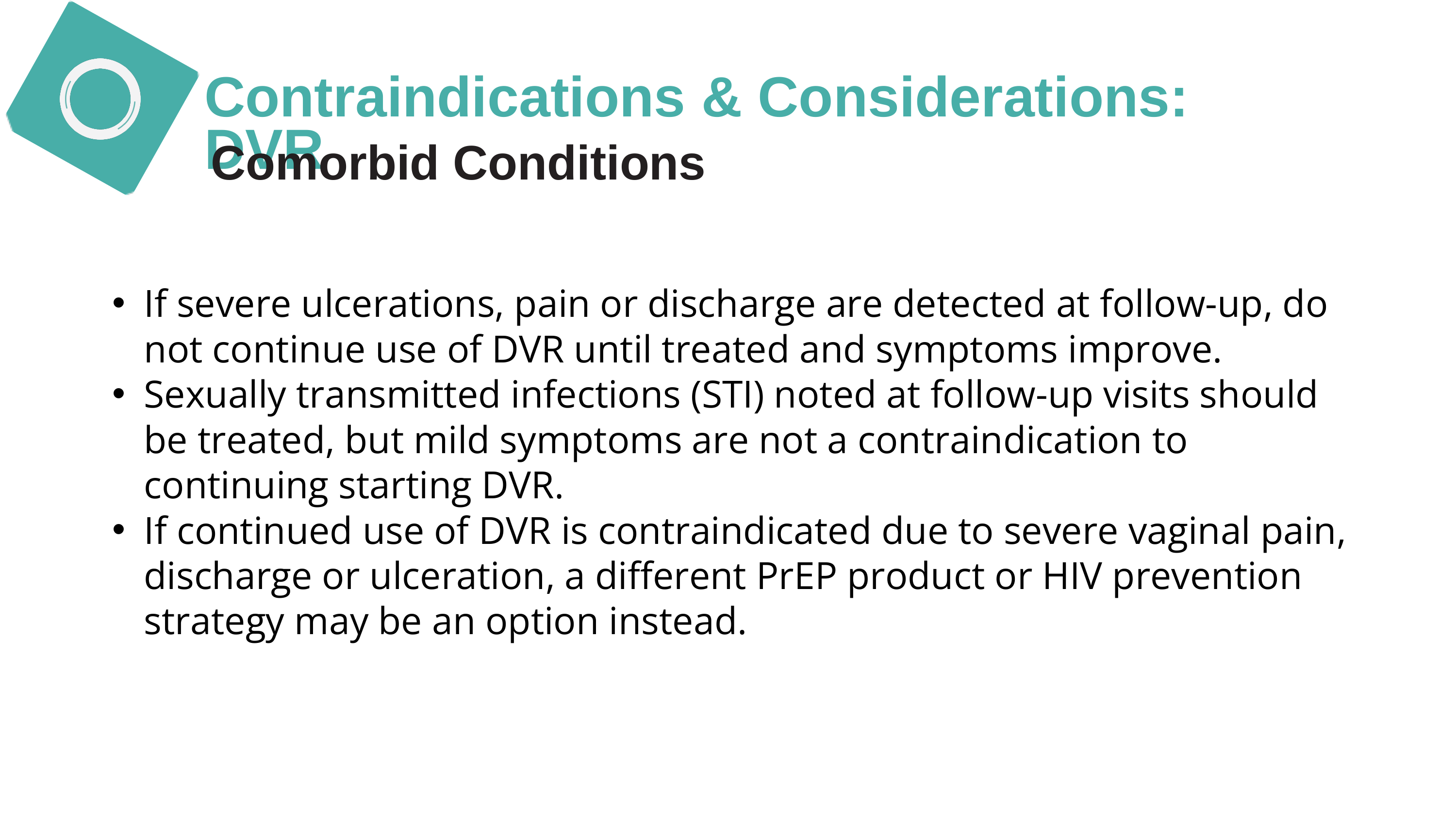

Contraindications & Considerations: DVR
Comorbid Conditions
If severe ulcerations, pain or discharge are detected at follow-up, do not continue use of DVR until treated and symptoms improve.
Sexually transmitted infections (STI) noted at follow-up visits should be treated, but mild symptoms are not a contraindication to continuing starting DVR.
If continued use of DVR is contraindicated due to severe vaginal pain, discharge or ulceration, a different PrEP product or HIV prevention strategy may be an option instead.